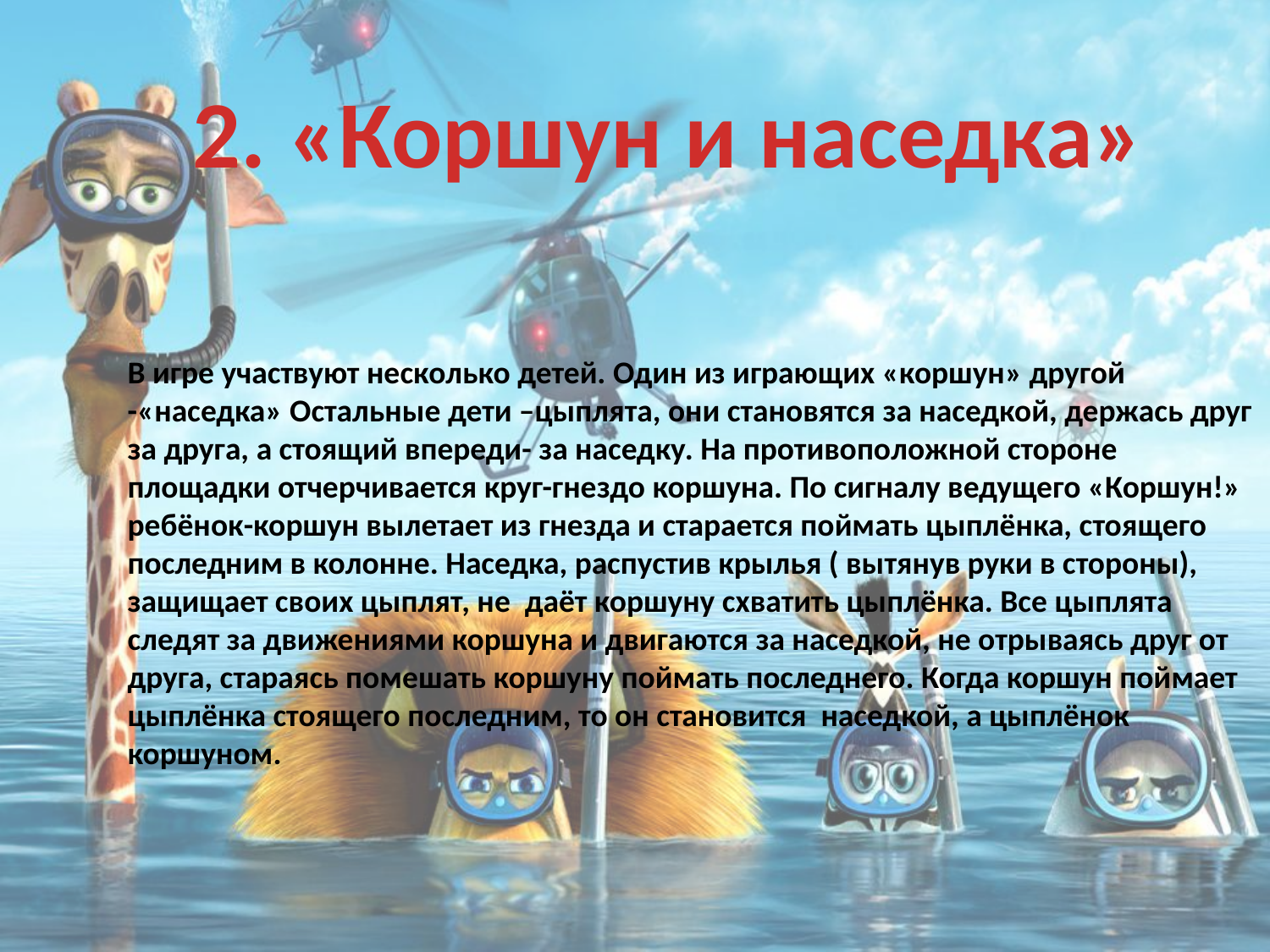

2. «Коршун и наседка»
В игре участвуют несколько детей. Один из играющих «коршун» другой -«наседка» Остальные дети –цыплята, они становятся за наседкой, держась друг за друга, а стоящий впереди- за наседку. На противоположной стороне площадки отчерчивается круг-гнездо коршуна. По сигналу ведущего «Коршун!» ребёнок-коршун вылетает из гнезда и старается поймать цыплёнка, стоящего последним в колонне. Наседка, распустив крылья ( вытянув руки в стороны), защищает своих цыплят, не  даёт коршуну схватить цыплёнка. Все цыплята следят за движениями коршуна и двигаются за наседкой, не отрываясь друг от друга, стараясь помешать коршуну поймать последнего. Когда коршун поймает цыплёнка стоящего последним, то он становится  наседкой, а цыплёнок коршуном.